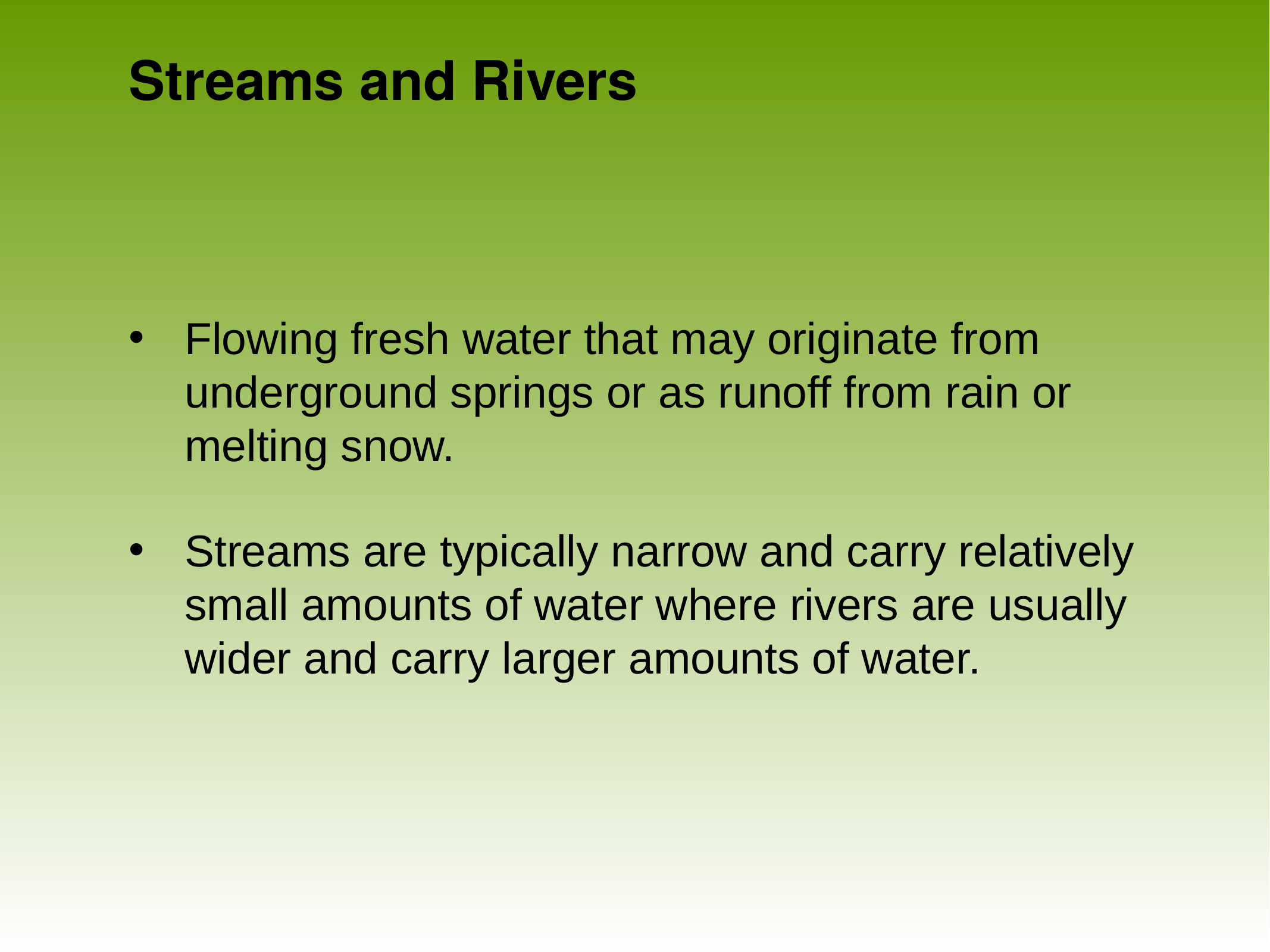

# Streams and Rivers
Flowing fresh water that may originate from underground springs or as runoff from rain or melting snow.
Streams are typically narrow and carry relatively small amounts of water where rivers are usually wider and carry larger amounts of water.